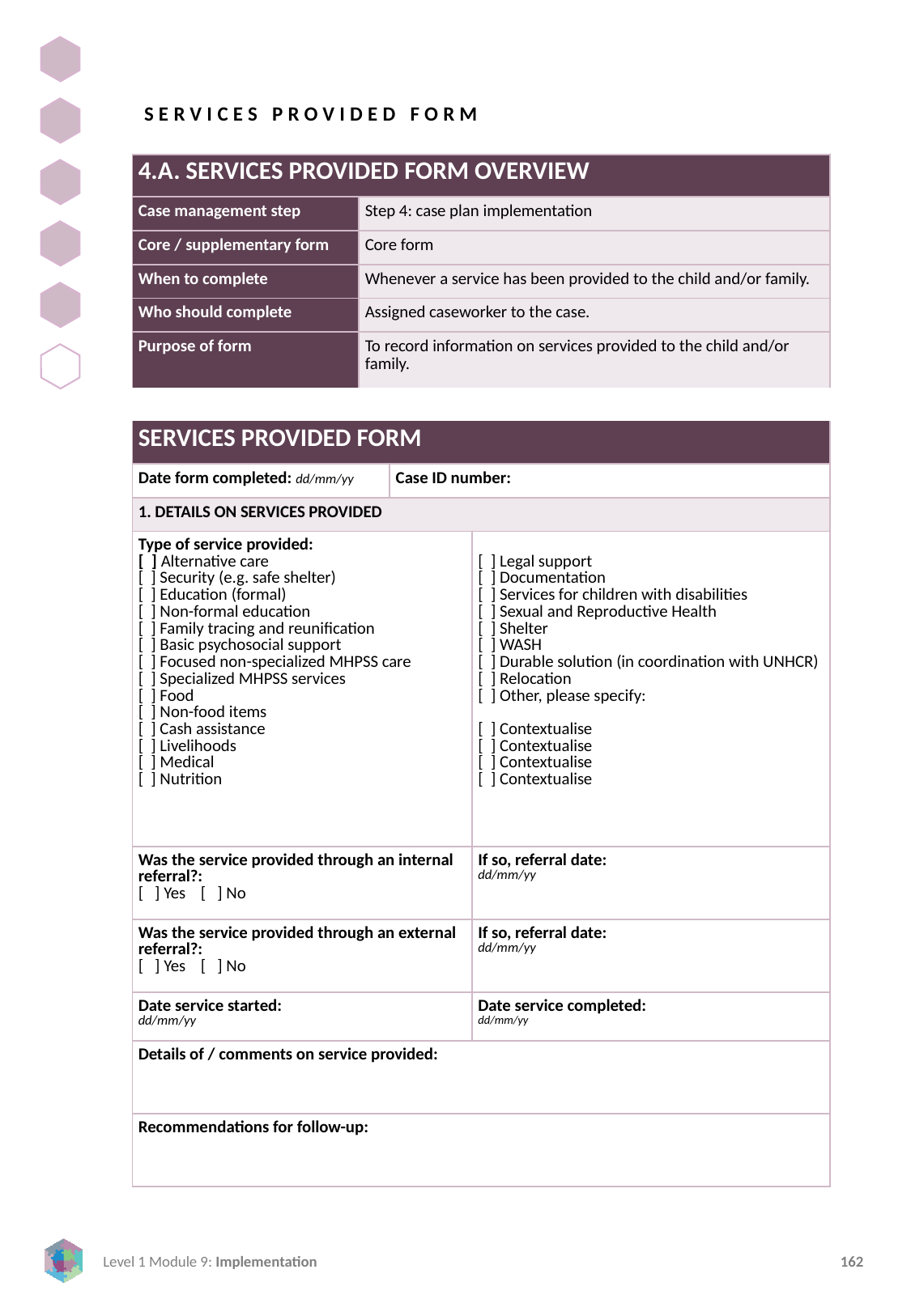

SERVICES PROVIDED FORM

| 4.A. SERVICES PROVIDED FORM OVERVIEW |  |  |  |
| --- | --- | --- | --- |
| Case management step | Step 4: case plan implementation |  |  |
| Core / supplementary form | Core form |  |  |
| When to complete | Whenever a service has been provided to the child and/or family. |  |  |
| Who should complete | Assigned caseworker to the case. |  |  |
| Purpose of form | To record information on services provided to the child and/or family. |  |  |
|  |  |  |  |
| SERVICES PROVIDED FORM |  |  |  |
| Date form completed: dd/mm/yy |  | Case ID number: |  |
| 1. DETAILS ON SERVICES PROVIDED |  |  |  |
| Type of service provided: [ ] Alternative care [ ] Security (e.g. safe shelter) [ ] Education (formal) [ ] Non-formal education [ ] Family tracing and reunification [ ] Basic psychosocial support [ ] Focused non-specialized MHPSS care [ ] Specialized MHPSS services [ ] Food [ ] Non-food items [ ] Cash assistance [ ] Livelihoods [ ] Medical [ ] Nutrition |  | [ ] Legal support [ ] Documentation [ ] Services for children with disabilities [ ] Sexual and Reproductive Health [ ] Shelter [ ] WASH [ ] Durable solution (in coordination with UNHCR) [ ] Relocation [ ] Other, please specify:   [ ] Contextualise [ ] Contextualise [ ] Contextualise [ ] Contextualise | [ ] Legal support [ ] Documentation [ ] Services for children with disabilities [ ] Sexual and Reproductive Health [ ] Shelter [ ] WASH [ ] Durable solution (in coordination with UNHCR) [ ] Relocation [ ] Other, please specify:   [ ] Contextualise [ ] Contextualise [ ] Contextualise [ ] Contextualise |
| Was the service provided through an internal referral?: [ ] Yes [ ] No |  | If so, referral date: dd/mm/yy | If so, referral date: dd/mm/yy |
| Was the service provided through an external referral?: [ ] Yes [ ] No |  | If so, referral date: dd/mm/yy | If so, referral date: dd/mm/yy |
| Date service started: dd/mm/yy |  | Date service completed: dd/mm/yy | Date service completed: dd/mm/yy |
| Details of / comments on service provided: |  |  |  |
| Recommendations for follow-up: |  |  |  |